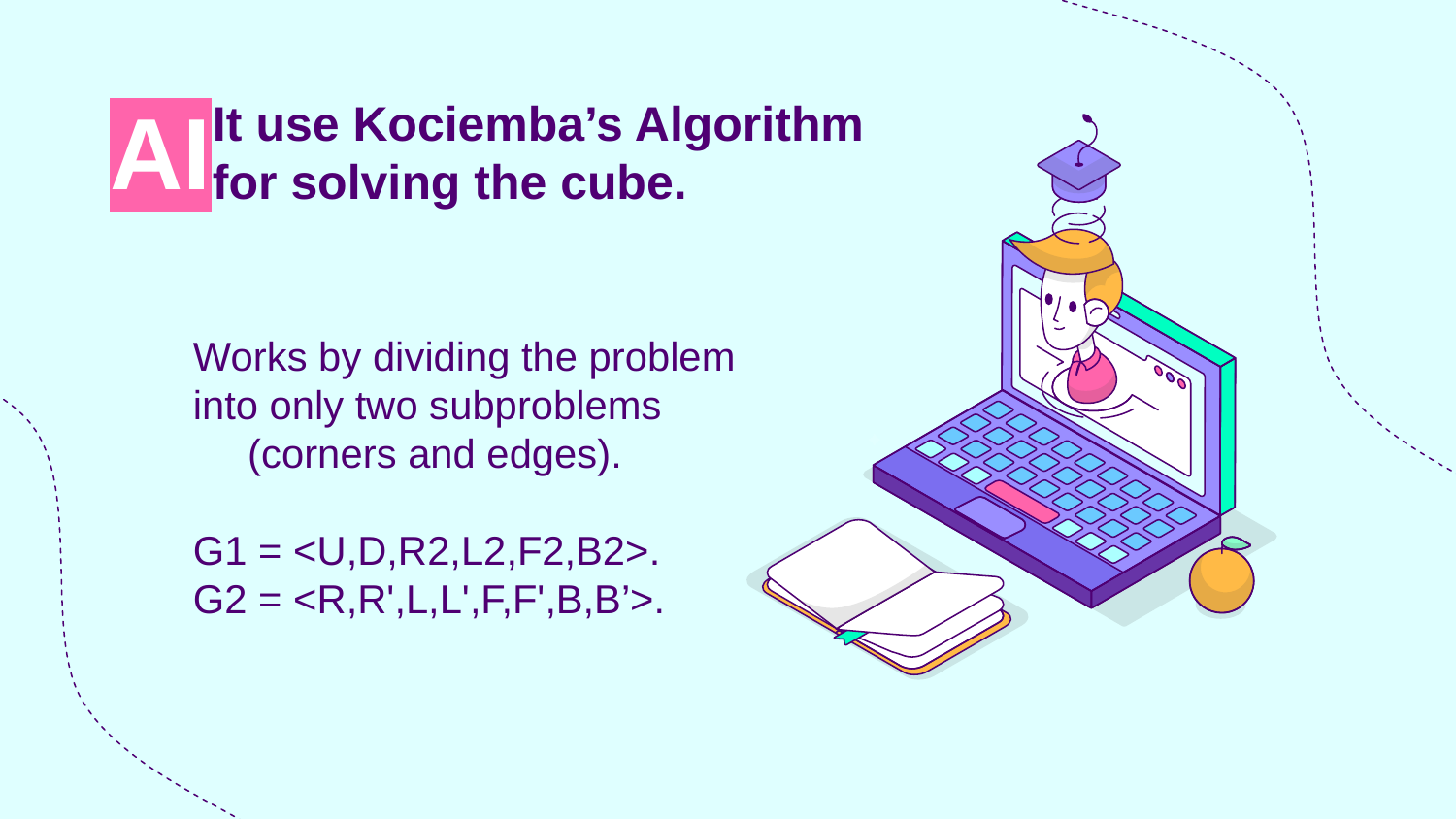

# AI
It use Kociemba’s Algorithm for solving the cube.

Works by dividing the problem
into only two subproblems (corners and edges).

G1 = <U,D,R2,L2,F2,B2>.
G2 = <R,R',L,L',F,F',B,B’>.